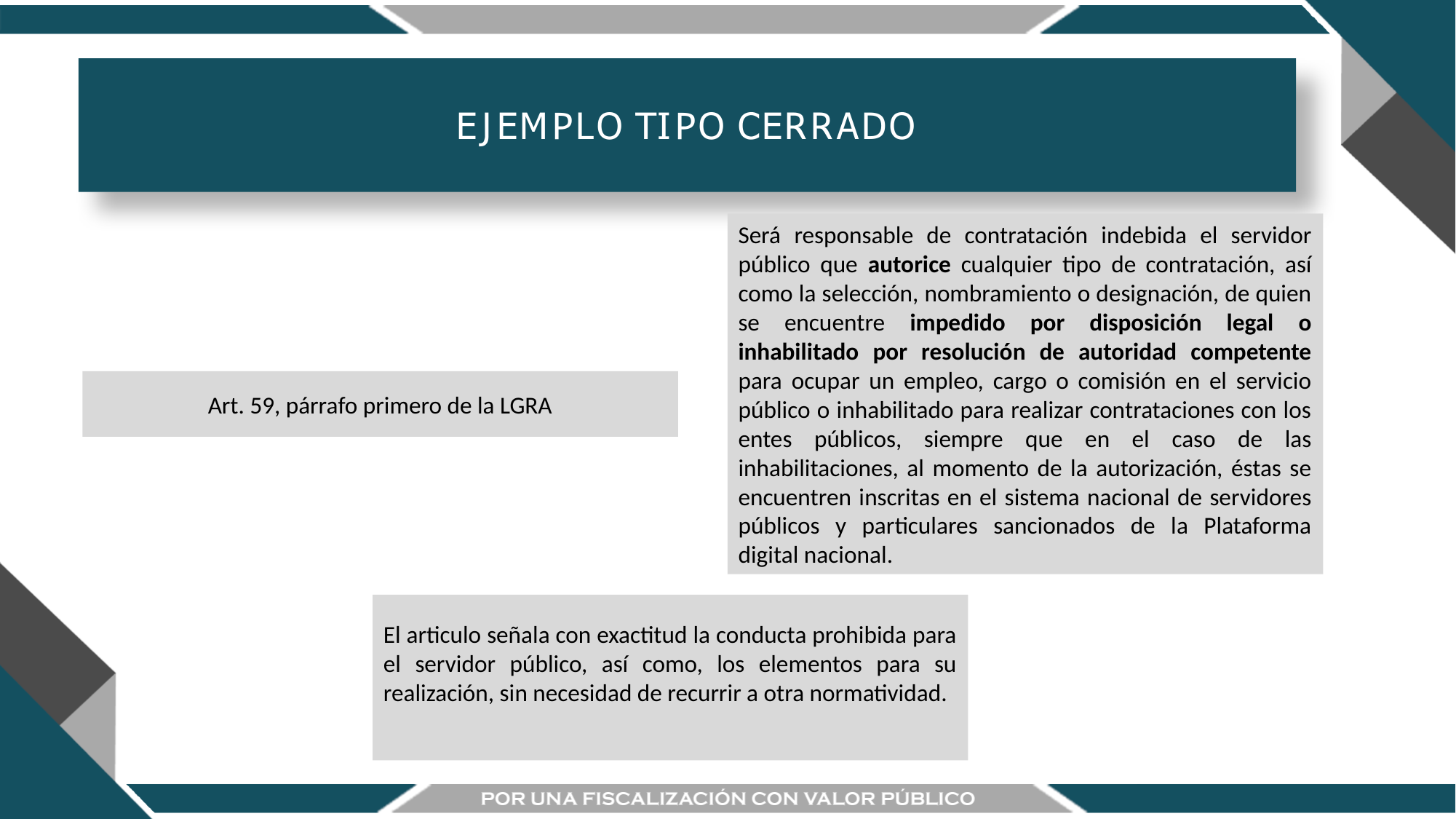

EJEMPLO TIPO CERRADO
Será responsable de contratación indebida el servidor público que autorice cualquier tipo de contratación, así como la selección, nombramiento o designación, de quien se encuentre impedido por disposición legal o inhabilitado por resolución de autoridad competente para ocupar un empleo, cargo o comisión en el servicio público o inhabilitado para realizar contrataciones con los entes públicos, siempre que en el caso de las inhabilitaciones, al momento de la autorización, éstas se encuentren inscritas en el sistema nacional de servidores públicos y particulares sancionados de la Plataforma digital nacional.
Art. 59, párrafo primero de la LGRA
El articulo señala con exactitud la conducta prohibida para el servidor público, así como, los elementos para su realización, sin necesidad de recurrir a otra normatividad.